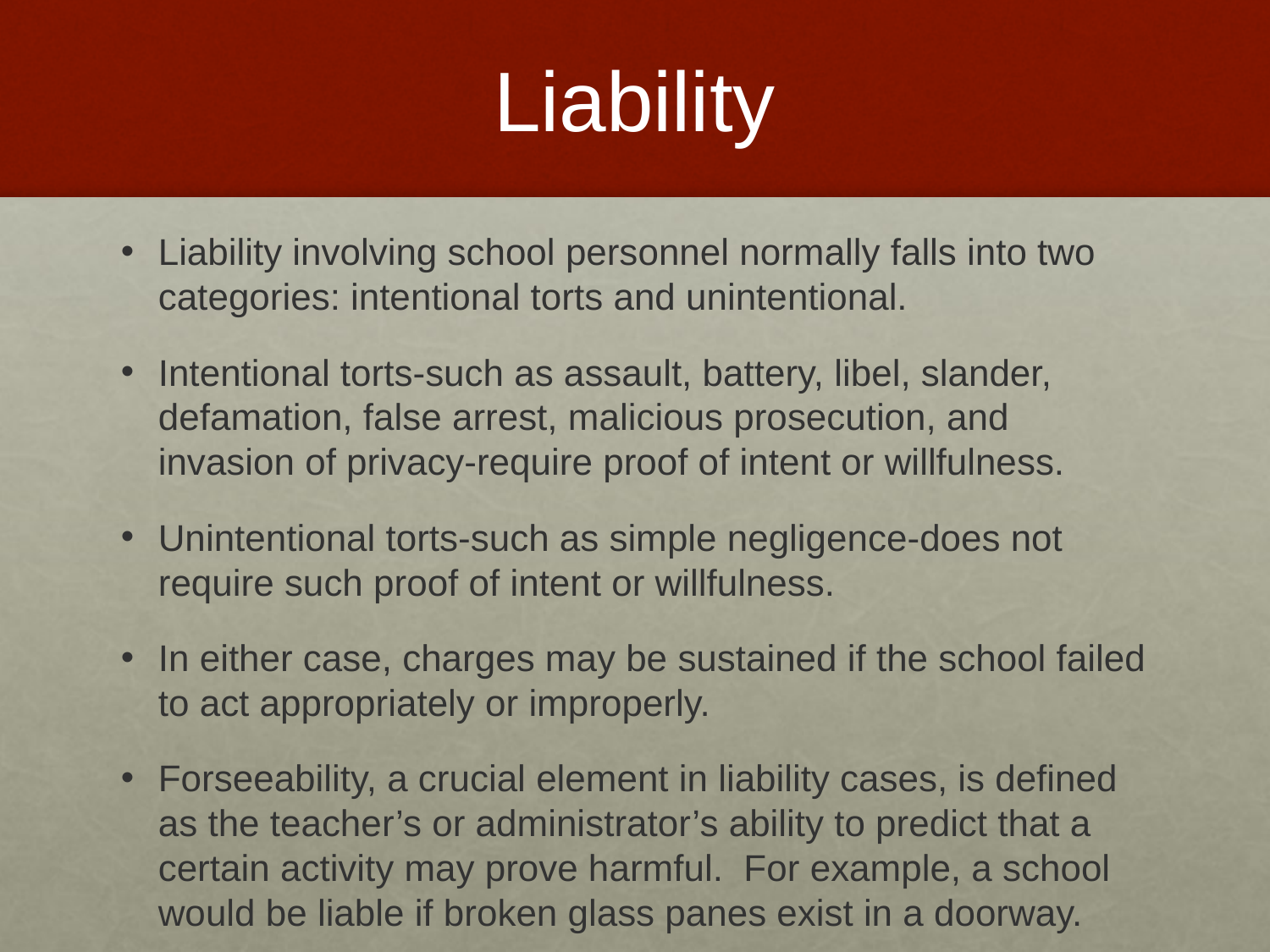

# Liability
Liability involving school personnel normally falls into two categories: intentional torts and unintentional.
Intentional torts-such as assault, battery, libel, slander, defamation, false arrest, malicious prosecution, and invasion of privacy-require proof of intent or willfulness.
Unintentional torts-such as simple negligence-does not require such proof of intent or willfulness.
In either case, charges may be sustained if the school failed to act appropriately or improperly.
Forseeability, a crucial element in liability cases, is defined as the teacher’s or administrator’s ability to predict that a certain activity may prove harmful.  For example, a school would be liable if broken glass panes exist in a doorway.